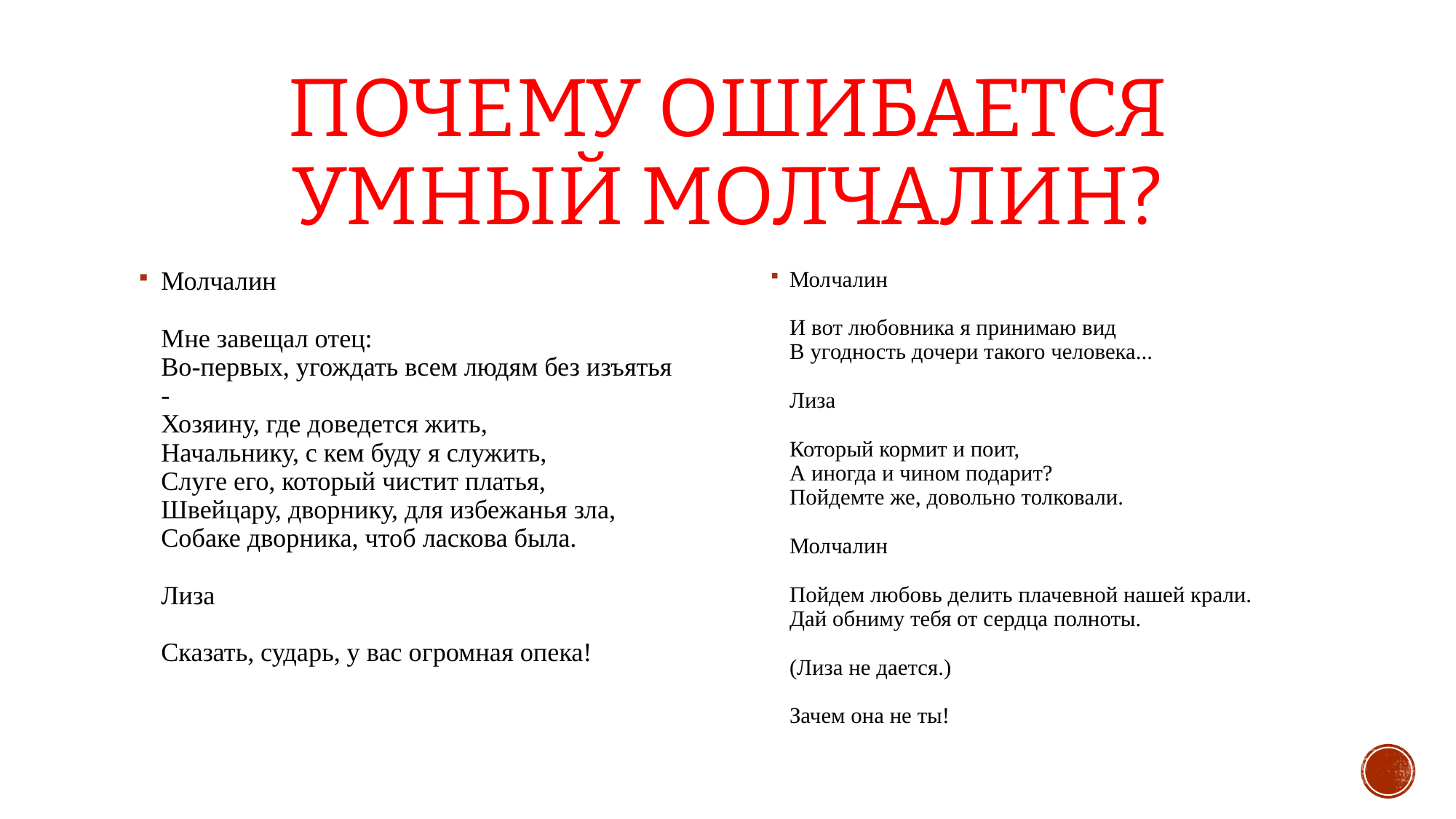

# Почему ошибается умный молчалин?
Молчалин
Мне завещал отец:
Во-первых, угождать всем людям без изъятья -
Хозяину, где доведется жить,
Начальнику, с кем буду я служить,
Слуге его, который чистит платья,
Швейцару, дворнику, для избежанья зла,
Собаке дворника, чтоб ласкова была.
Лиза
Сказать, сударь, у вас огромная опека!
Молчалин
И вот любовника я принимаю вид
В угодность дочери такого человека...
Лиза
Который кормит и поит,
А иногда и чином подарит?
Пойдемте же, довольно толковали.
Молчалин
Пойдем любовь делить плачевной нашей крали.
Дай обниму тебя от сердца полноты.
(Лиза не дается.)
Зачем она не ты!